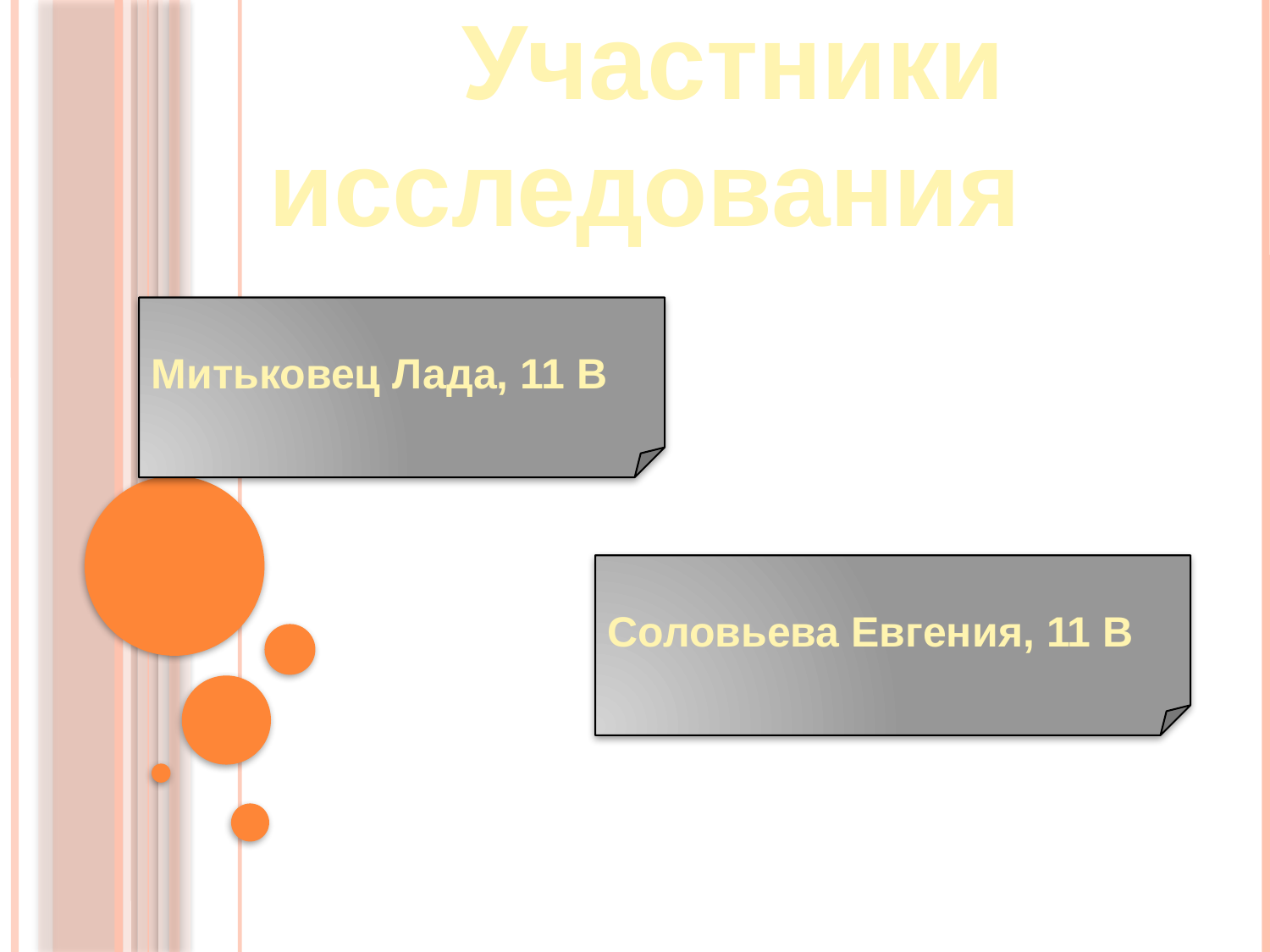

# Участники исследования
Митьковец Лада, 11 В
Соловьева Евгения, 11 В